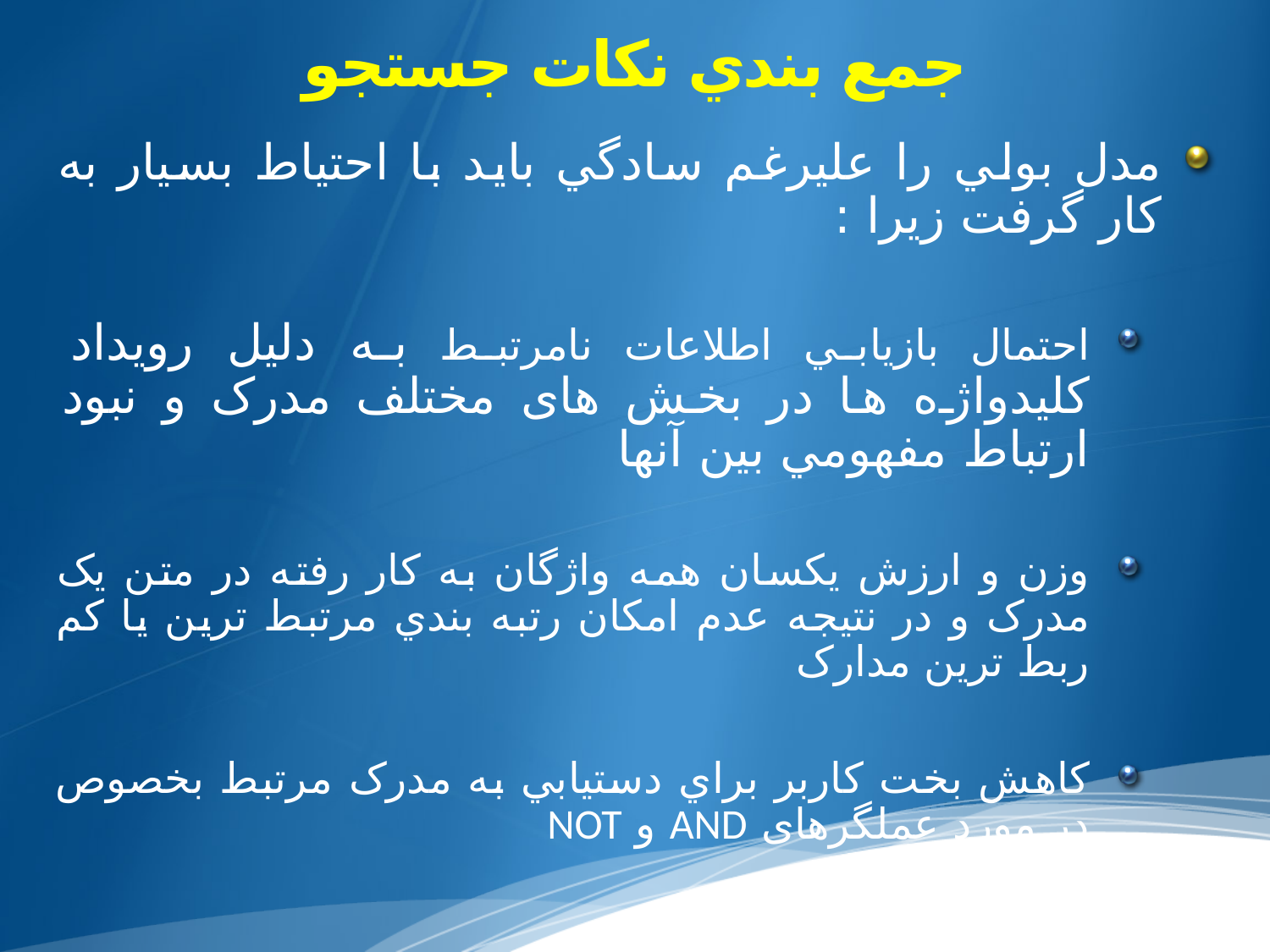

# جمع بندي نکات جستجو
مدل بولي را عليرغم سادگي بايد با احتياط بسيار به کار گرفت زيرا :

احتمال بازيابي اطلاعات نامرتبط به دلیل رویداد کليدواژه ها در بخش های مختلف مدرک و نبود ارتباط مفهومي بین آنها

وزن و ارزش یکسان همه واژگان به کار رفته در متن يک مدرک و در نتیجه عدم امکان رتبه بندي مرتبط ترين يا کم ربط ترين مدارک

کاهش بخت کاربر براي دستيابي به مدرک مرتبط بخصوص در مورد عملگرهای AND و NOT